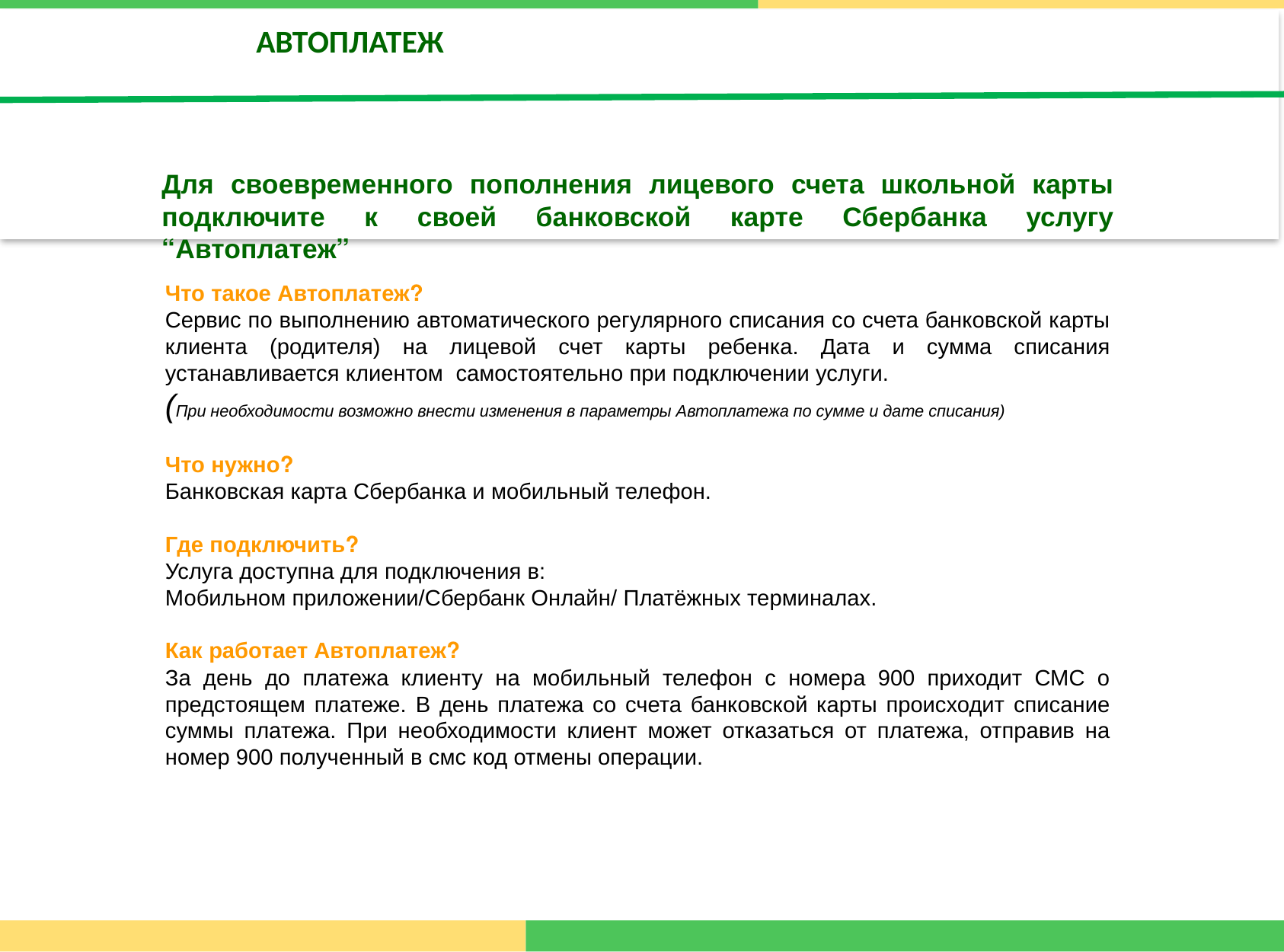

АВТОПЛАТЕЖ

Для своевременного пополнения лицевого счета школьной карты подключите к своей банковской карте Сбербанка услугу “Автоплатеж”
Что такое Автоплатеж?
Сервис по выполнению автоматического регулярного списания со счета банковской карты клиента (родителя) на лицевой счет карты ребенка. Дата и сумма списания устанавливается клиентом  самостоятельно при подключении услуги.
(При необходимости возможно внести изменения в параметры Автоплатежа по сумме и дате списания)

Что нужно?
Банковская карта Сбербанка и мобильный телефон.

Где подключить?
Услуга доступна для подключения в:
Мобильном приложении/Сбербанк Онлайн/ Платёжных терминалах.

Как работает Автоплатеж?
За день до платежа клиенту на мобильный телефон с номера 900 приходит СМС о предстоящем платеже. В день платежа со счета банковской карты происходит списание суммы платежа. При необходимости клиент может отказаться от платежа, отправив на номер 900 полученный в смс код отмены операции.